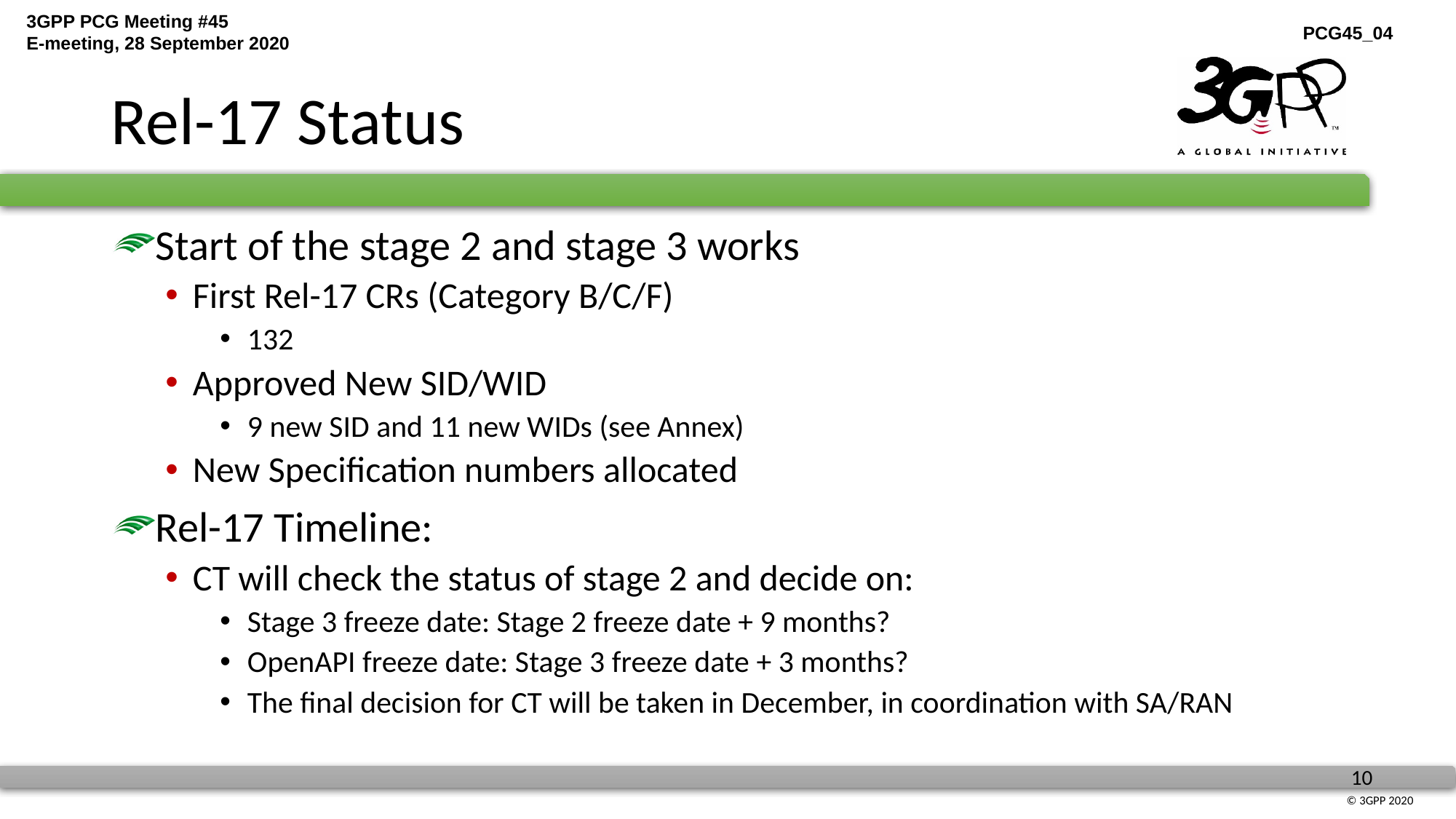

# Rel-17 Status
Start of the stage 2 and stage 3 works
First Rel-17 CRs (Category B/C/F)
132
Approved New SID/WID
9 new SID and 11 new WIDs (see Annex)
New Specification numbers allocated
Rel-17 Timeline:
CT will check the status of stage 2 and decide on:
Stage 3 freeze date: Stage 2 freeze date + 9 months?
OpenAPI freeze date: Stage 3 freeze date + 3 months?
The final decision for CT will be taken in December, in coordination with SA/RAN